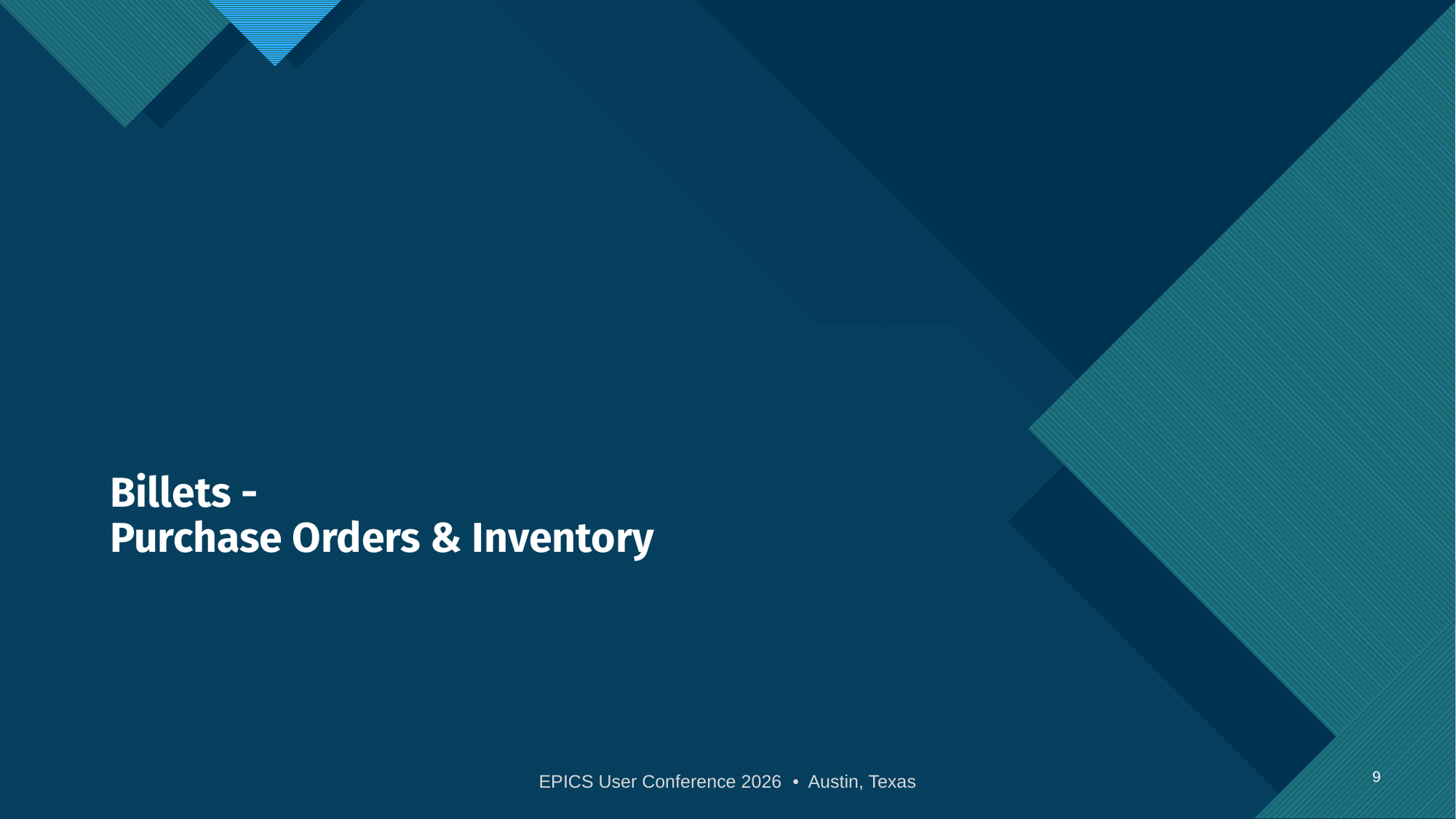

# Billets - Purchase Orders & Inventory
9
EPICS User Conference 2026  •  Austin, Texas